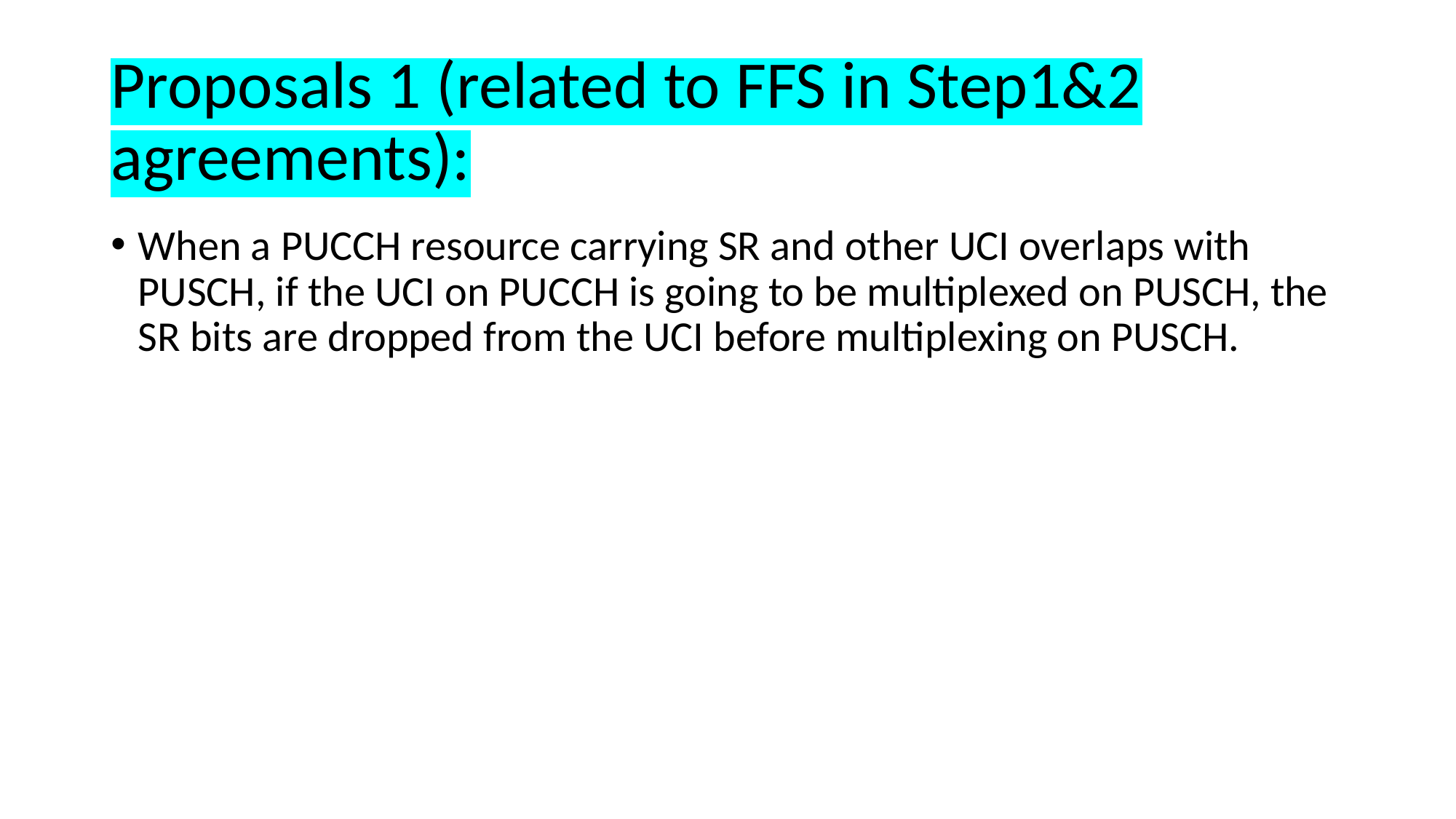

# Proposals 1 (related to FFS in Step1&2 agreements):
When a PUCCH resource carrying SR and other UCI overlaps with PUSCH, if the UCI on PUCCH is going to be multiplexed on PUSCH, the SR bits are dropped from the UCI before multiplexing on PUSCH.